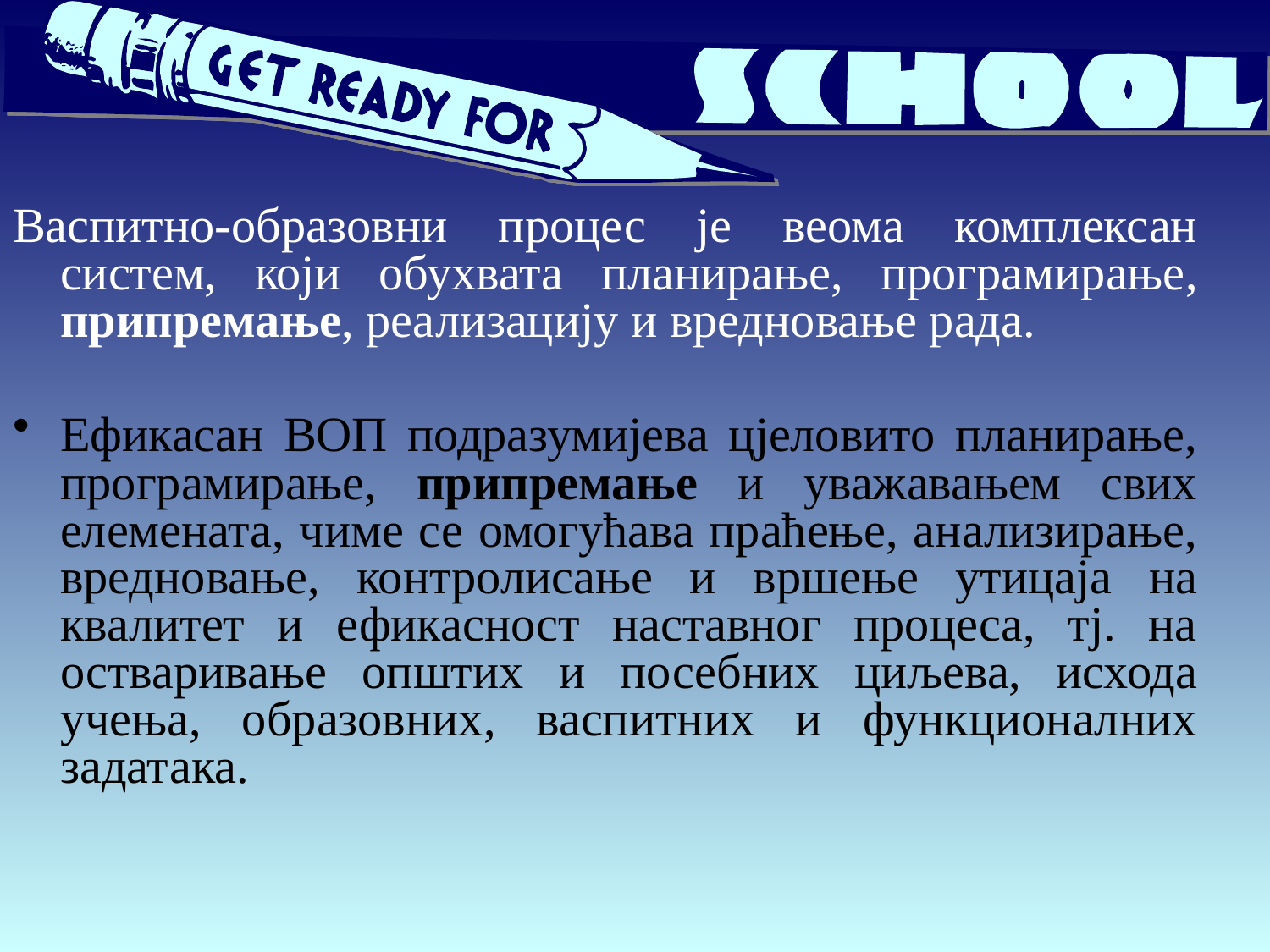

Васпитно-образовни процес је веома комплексан систем, који обухвата планирање, програмирање, припремање, реализацију и вредновање рада.

Ефикасaн ВОП подразумијева цјеловито планирање, програмирање, припремање и уважавањем свих елемената, чиме се омогућава праћење, анализирање, вредновање, контролисање и вршење утицаја на квалитет и ефикасност наставног процеса, тј. на остваривање општих и посебних циљева, исхода учења, образовних, васпитних и функционалних задатака.